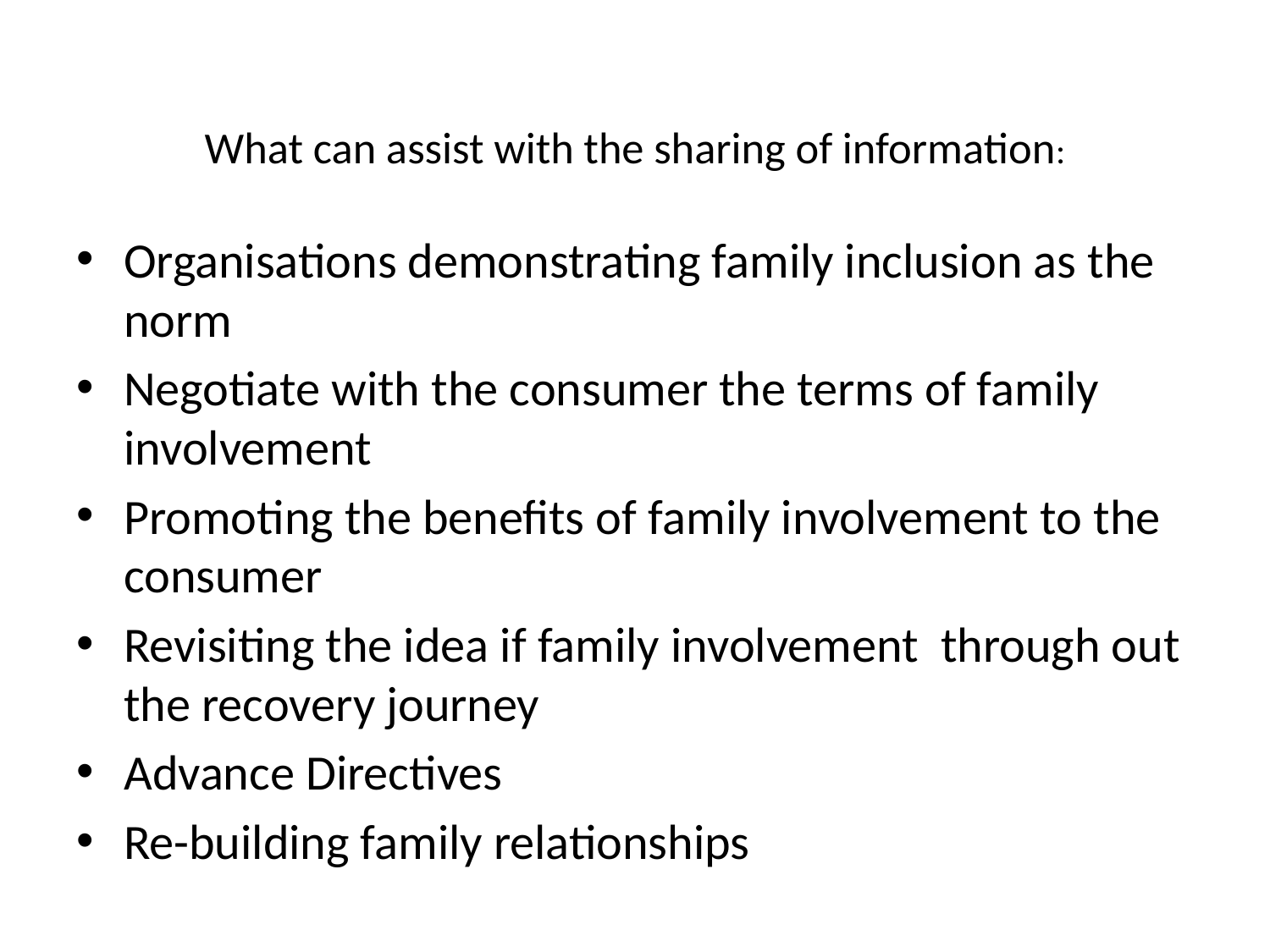

# What can assist with the sharing of information:
Organisations demonstrating family inclusion as the norm
Negotiate with the consumer the terms of family involvement
Promoting the benefits of family involvement to the  consumer
Revisiting the idea if family involvement  through out the recovery journey
Advance Directives
Re-building family relationships